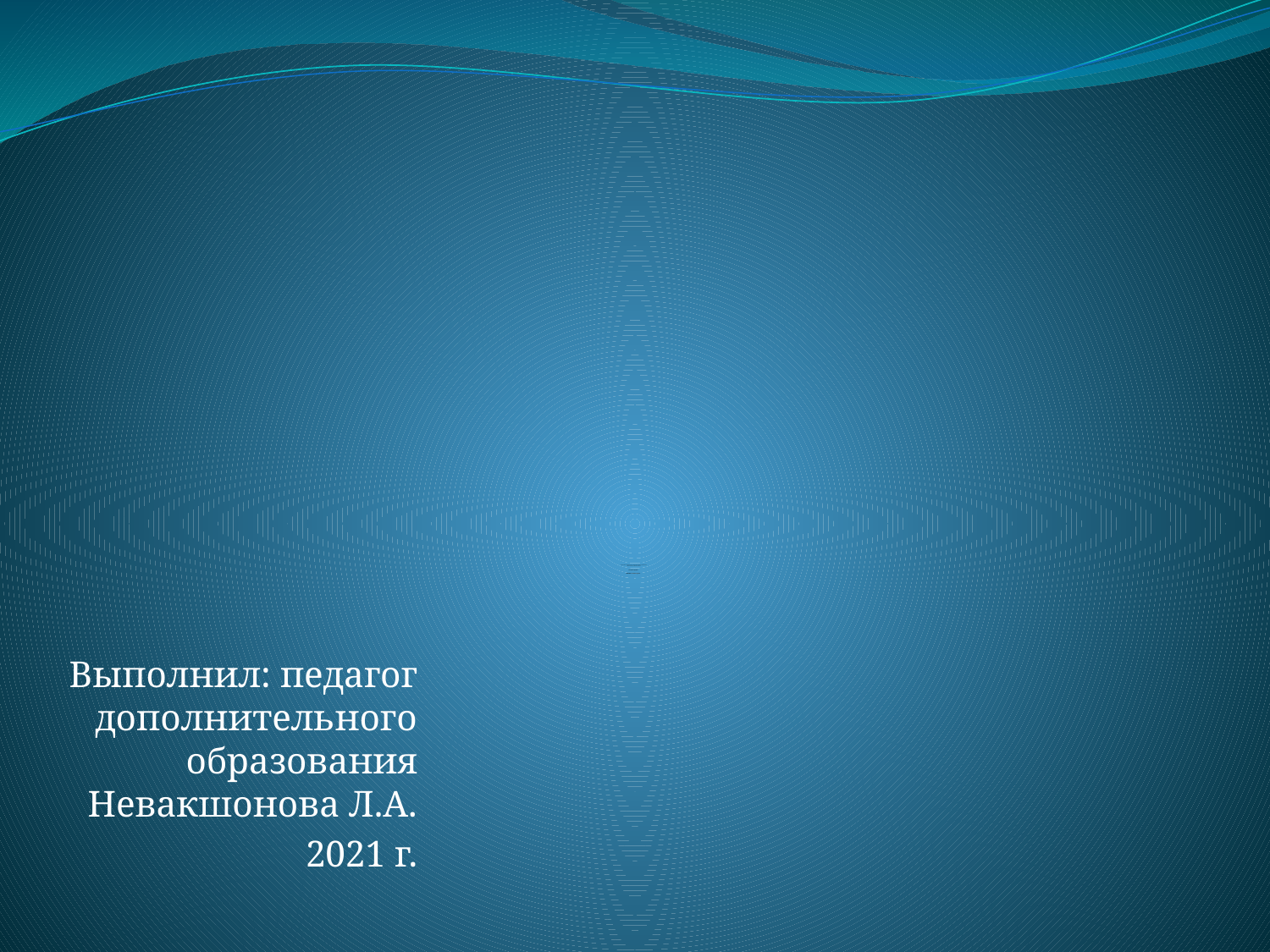

# МУНИЦИПАЛЬНОЕ ОБРАЗОВАТЕЛЬНОЕ УЧРЕЖДЕНИЕ ДОПОЛНИТЕЛЬНОГО ОБРАЗОВАНИЯ ЕГОРЛЫКСКИЙ ЦЕНТР ВНЕШКОЛЬНОЙ РАБОТЫ Мастер класс для детей «Панно из семян и крупы»
Выполнил: педагог дополнительного образования Невакшонова Л.А.
2021 г.